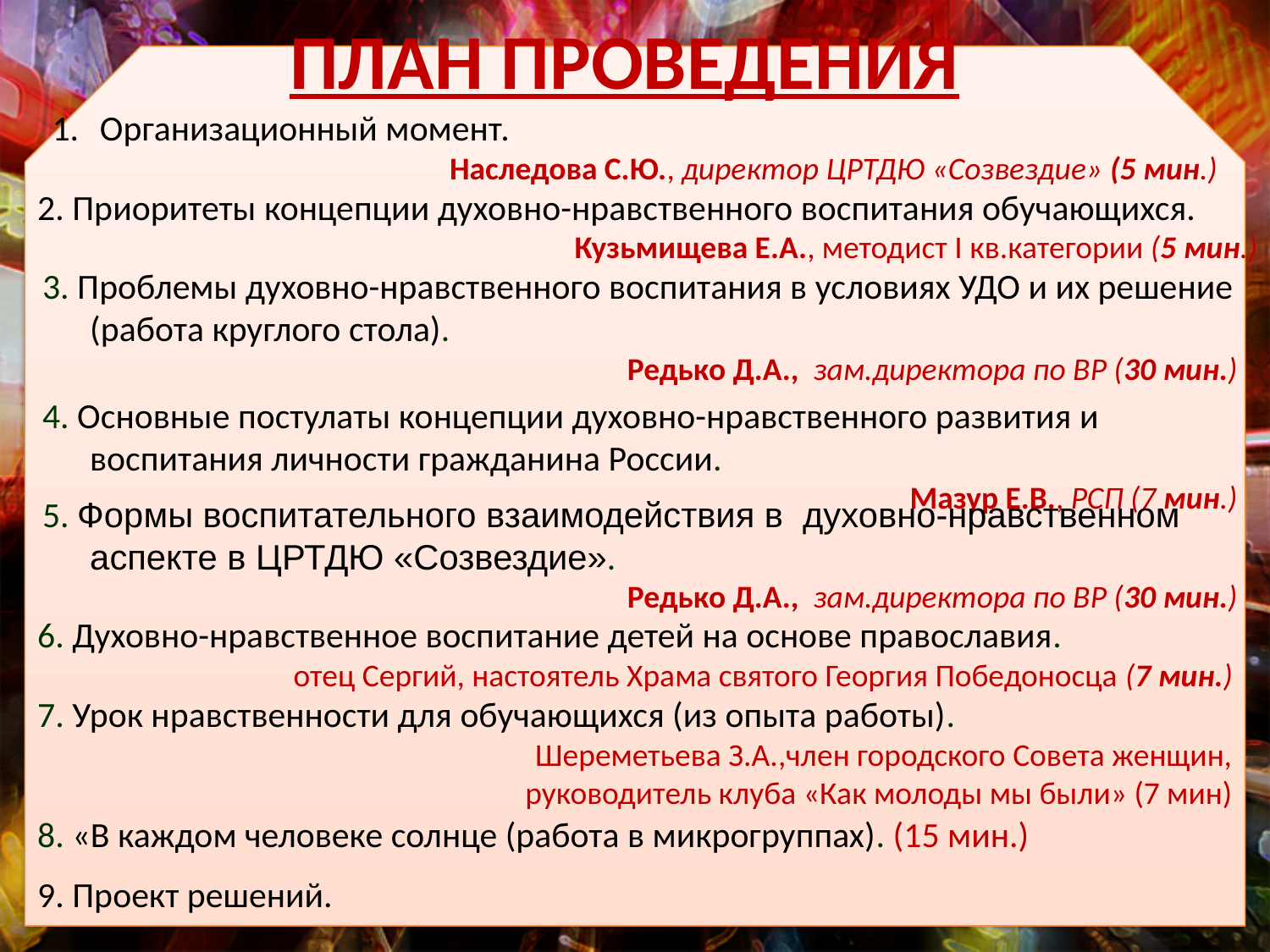

# ПЛАН ПРОВЕДЕНИЯ

Организационный момент.
Наследова С.Ю., директор ЦРТДЮ «Созвездие» (5 мин.)
2. Приоритеты концепции духовно-нравственного воспитания обучающихся.
Кузьмищева Е.А., методист I кв.категории (5 мин.)
3. Проблемы духовно-нравственного воспитания в условиях УДО и их решение (работа круглого стола).
Редько Д.А.,  зам.директора по ВР (30 мин.)
4. Основные постулаты концепции духовно-нравственного развития и воспитания личности гражданина России.
Мазур Е.В., РСП (7 мин.)
5. Формы воспитательного взаимодействия в  духовно-нравственном аспекте в ЦРТДЮ «Созвездие».
                              Редько Д.А.,  зам.директора по ВР (30 мин.)
6. Духовно-нравственное воспитание детей на основе православия.
 отец Сергий, настоятель Храма святого Георгия Победоносца (7 мин.)
7. Урок нравственности для обучающихся (из опыта работы).
Шереметьева З.А.,член городского Совета женщин,
руководитель клуба «Как молоды мы были» (7 мин)
8. «В каждом человеке солнце (работа в микрогруппах). (15 мин.)
9. Проект решений.